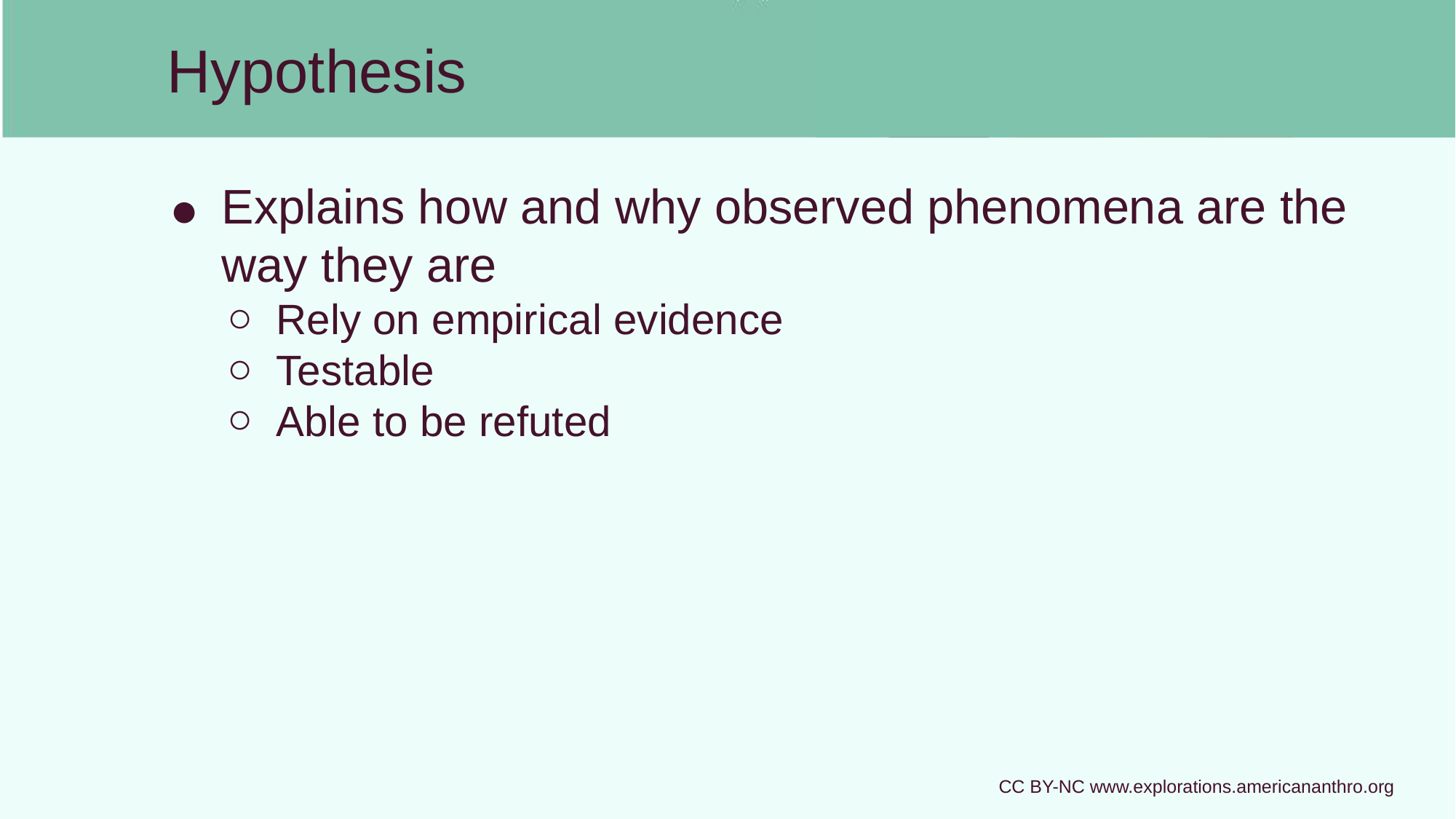

# Hypothesis
Explains how and why observed phenomena are the way they are
Rely on empirical evidence
Testable
Able to be refuted